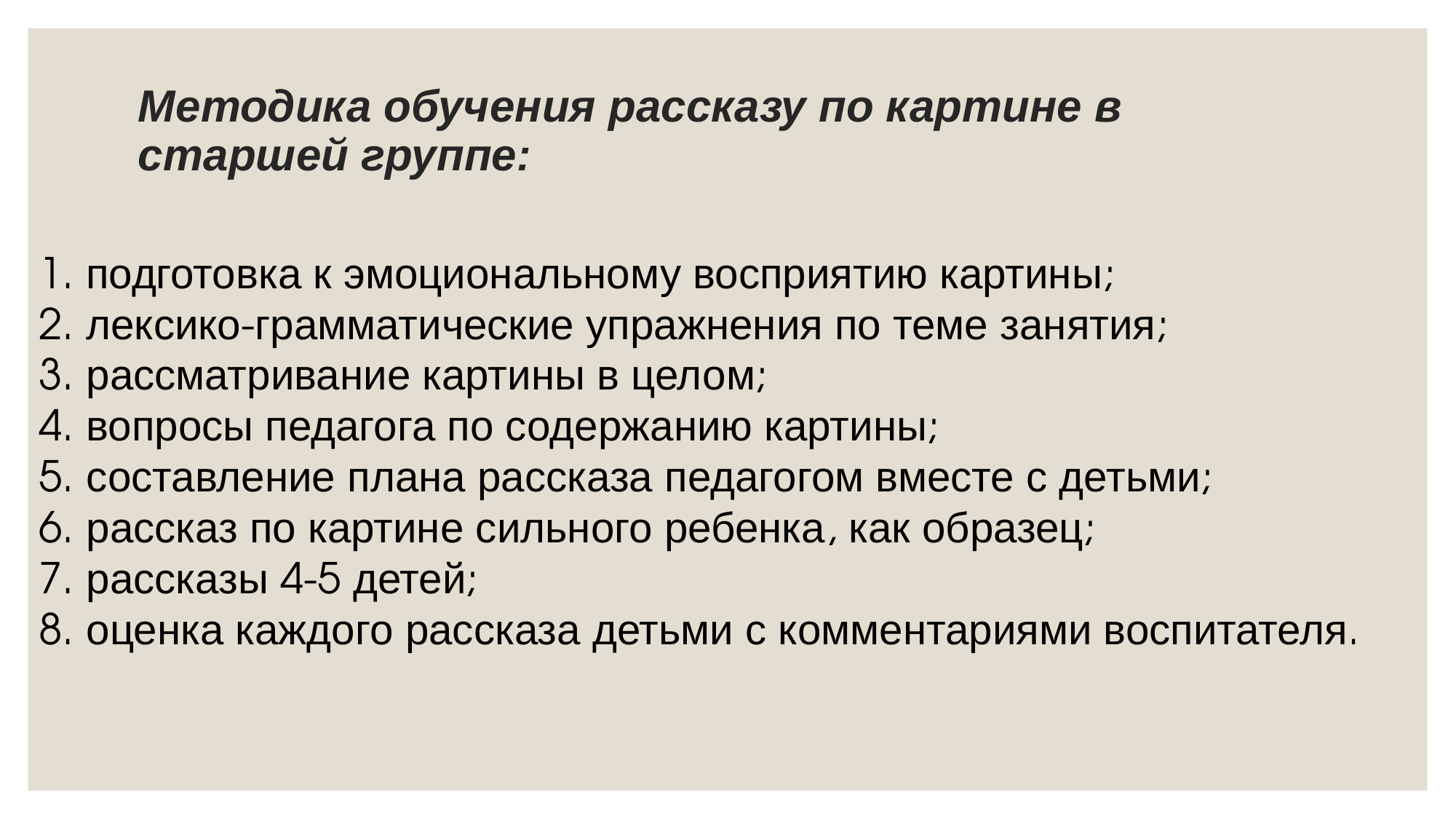

# Методика обучения рассказу по картине в старшей группе:
1. подготовка к эмоциональному восприятию картины;
2. лексико-грамматические упражнения по теме занятия;
3. рассматривание картины в целом;
4. вопросы педагога по содержанию картины;
5. составление плана рассказа педагогом вместе с детьми;
6. рассказ по картине сильного ребенка, как образец;
7. рассказы 4-5 детей;
8. оценка каждого рассказа детьми с комментариями воспитателя.